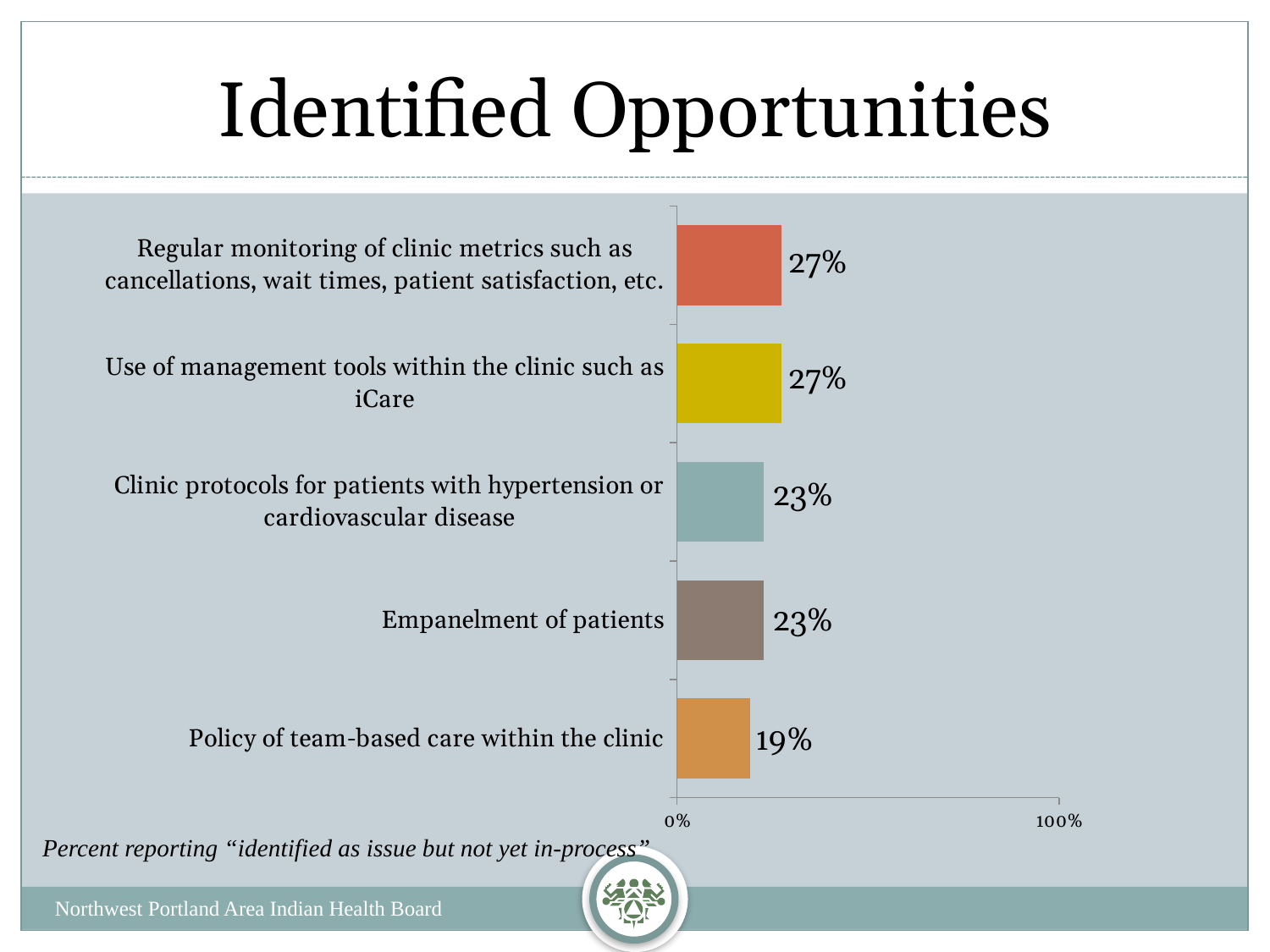

# Identified Opportunities

### Chart

| Category | In-place |
|---|---|
| Policy of team-based care within the clinic | 0.19047619047619047 |
| Empanelment of patients | 0.22727272727272727 |
| Clinic protocols for patients with hypertension or cardiovascular disease | 0.22727272727272727 |
| Use of management tools within the clinic such as iCare | 0.2727272727272727 |
| Regular monitoring of clinic metrics such as cancellations, wait times, patient satisfaction, etc. | 0.2727272727272727 |
Percent reporting “identified as issue but not yet in-process”
Northwest Portland Area Indian Health Board